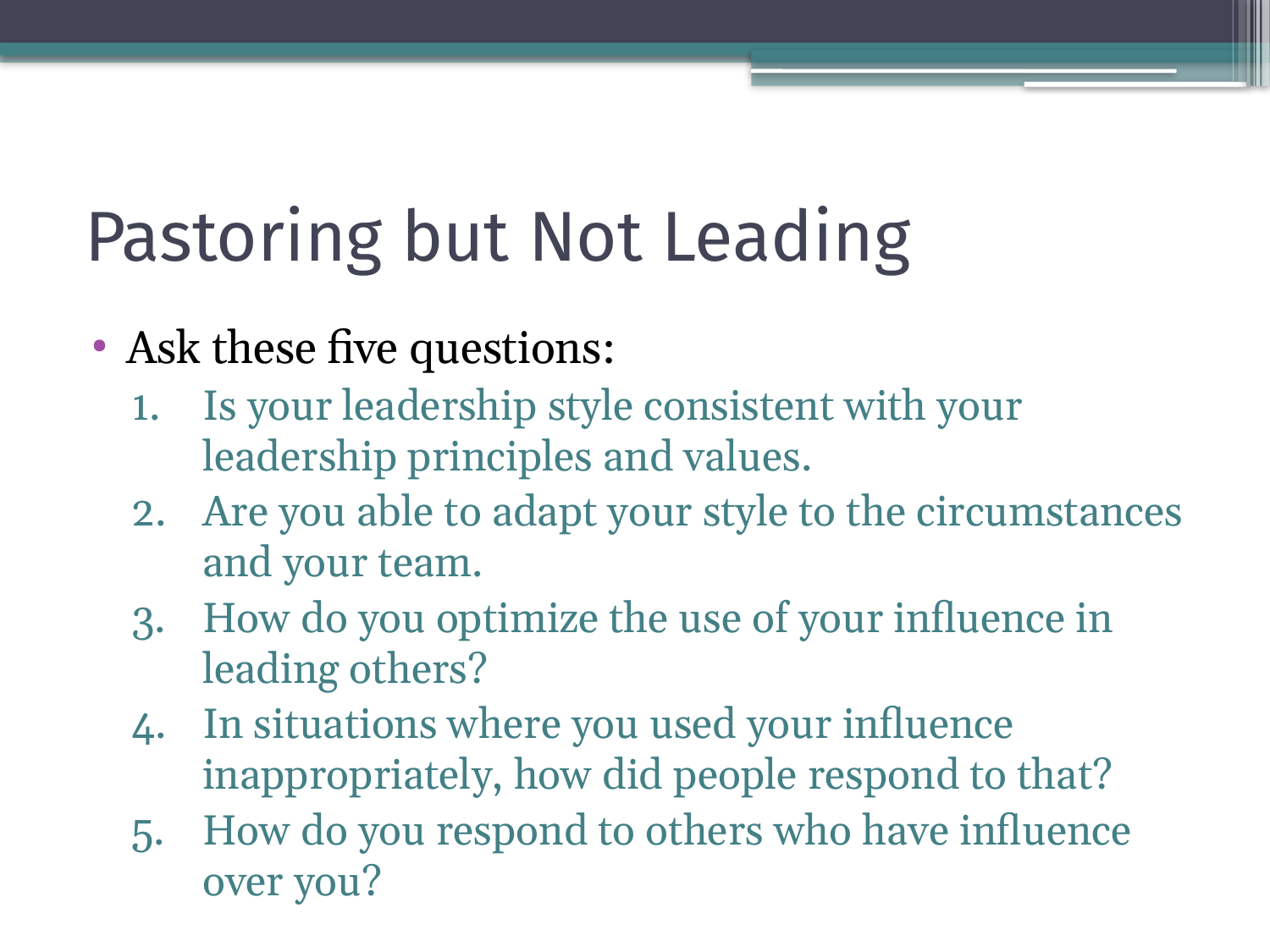

# Pastoring but Not Leading
Ask these five questions:
Is your leadership style consistent with your leadership principles and values.
Are you able to adapt your style to the circumstances and your team.
How do you optimize the use of your influence in leading others?
In situations where you used your influence inappropriately, how did people respond to that?
How do you respond to others who have influence over you?